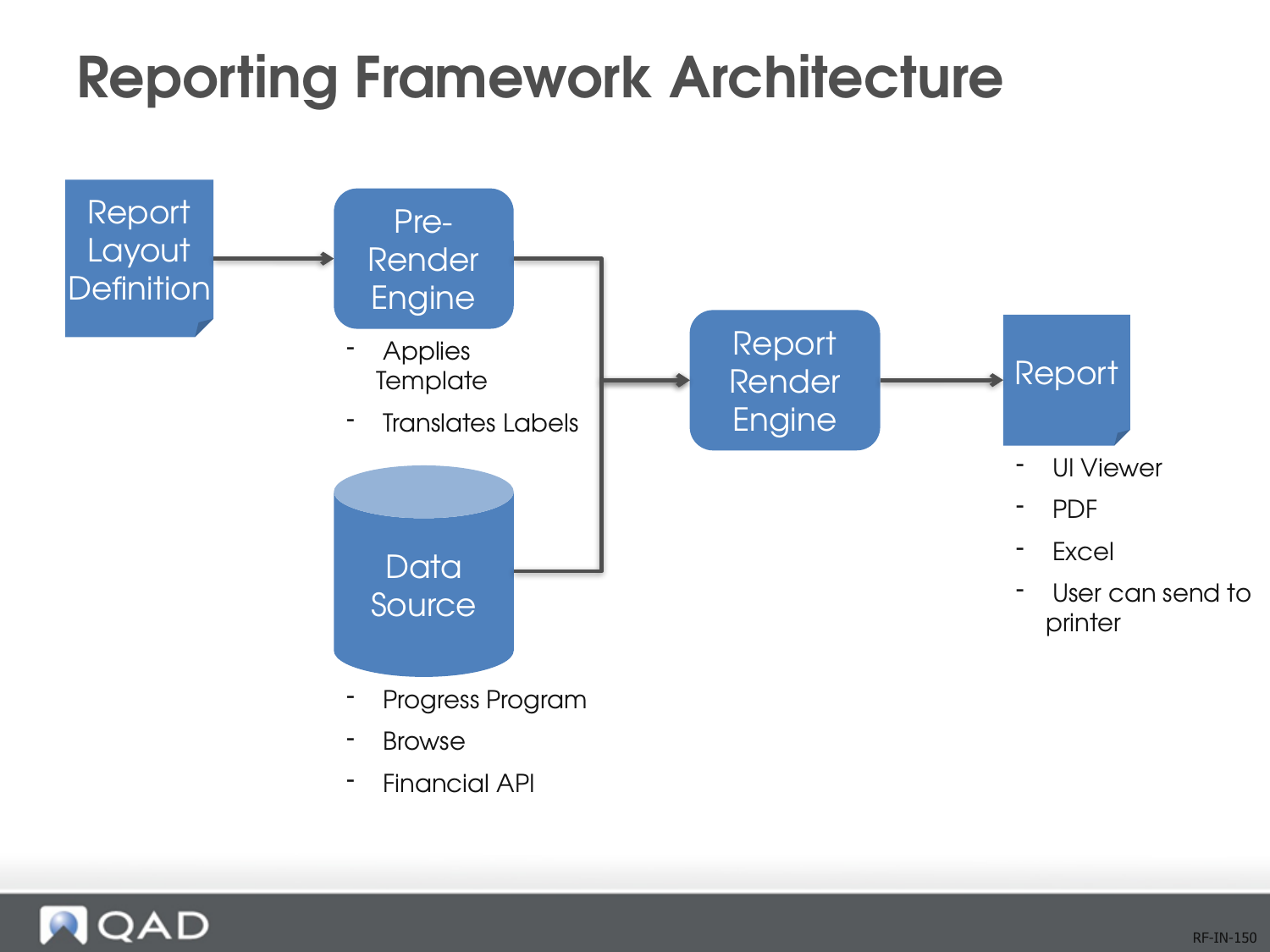

# Reporting Framework Architecture
Report
Layout
Definition
Pre-Render
Engine
Report
Render
Engine
Report
 Applies Template
 Translates Labels
 UI Viewer
 PDF
 Excel
 User can send to printer
Data
Source
 Progress Program
 Browse
 Financial API
RF-IN-150